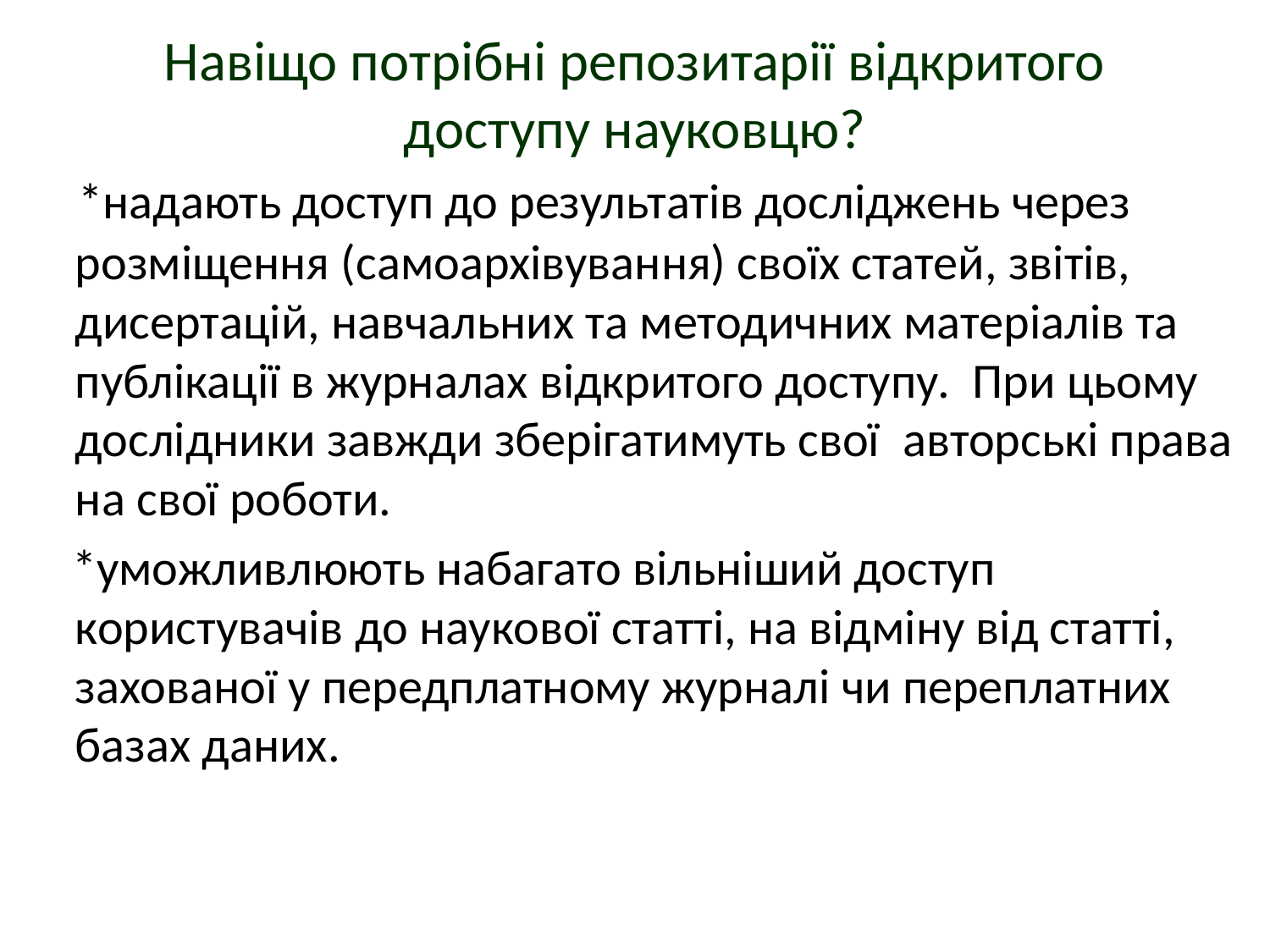

# Навіщо потрібні репозитарії відкритого доступу науковцю?
    *надають доступ до результатів досліджень через розміщення (самоархівування) своїх статей, звітів, дисертацій, навчальних та методичних матеріалів та публікації в журналах відкритого доступу.  При цьому дослідники завжди зберігатимуть свої  авторські права на свої роботи.
    *уможливлюють набагато вільніший доступ користувачів до наукової статті, на відміну від статті, захованої у передплатному журналі чи переплатних базах даних.